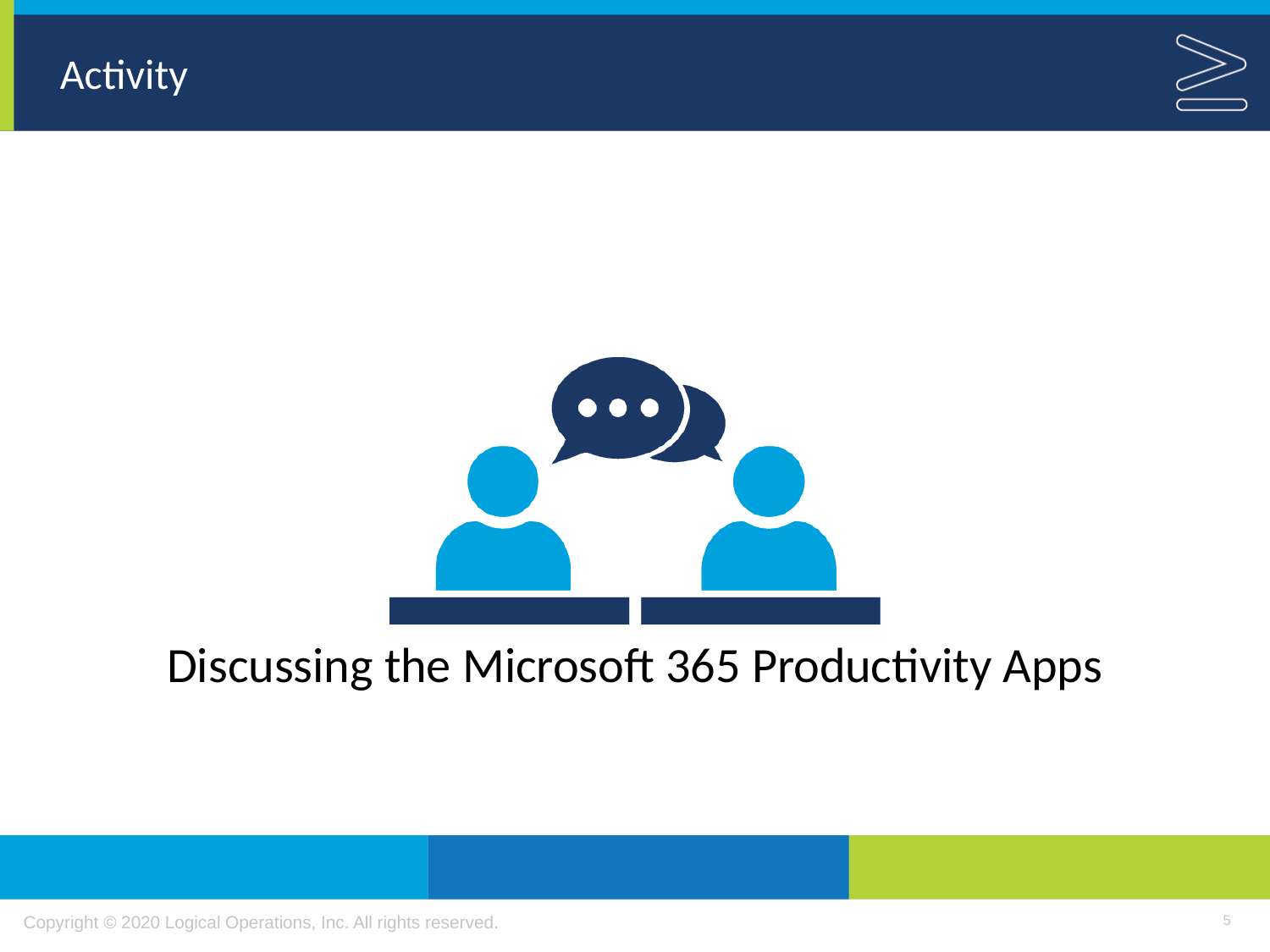

Discussing the Microsoft 365 Productivity Apps
5